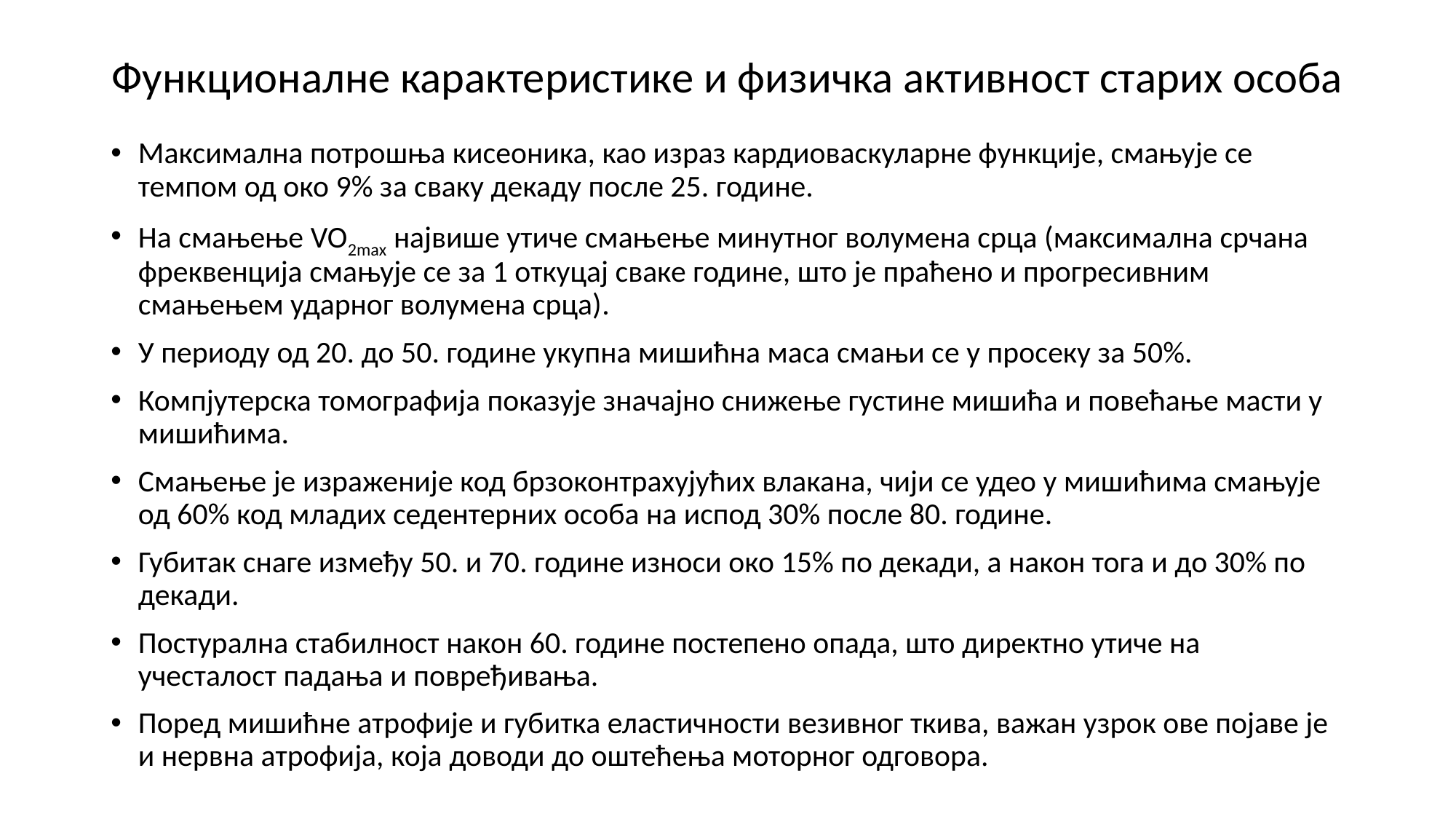

# Функционалне карактеристике и физичка активност старих особа
Максимална потрошња кисеоника, као израз кардиоваскуларне функције, смањује се темпом од око 9% за сваку декаду после 25. године.
На смањење VO2max највише утиче смањење минутног волумена срца (максимална срчана фреквенција смањује се за 1 откуцај сваке године, што је праћено и прогресивним смањењем ударног волумена срца).
У периоду од 20. до 50. године укупна мишићна маса смањи се у просеку за 50%.
Компјутерска томографија показује значајно снижење густине мишића и повећање масти у мишићима.
Смањење је израженије код брзоконтрахујућих влакана, чији се удео у мишићима смањује од 60% код младих седентерних особа на испод 30% после 80. године.
Губитак снаге између 50. и 70. године износи око 15% по декади, а након тога и до 30% по декади.
Постурална стабилност након 60. године постепено опада, што директно утиче на учесталост падања и повређивања.
Поред мишићне атрофије и губитка еластичности везивног ткива, важан узрок ове појаве је и нервна атрофија, која доводи до оштећења моторног одговора.